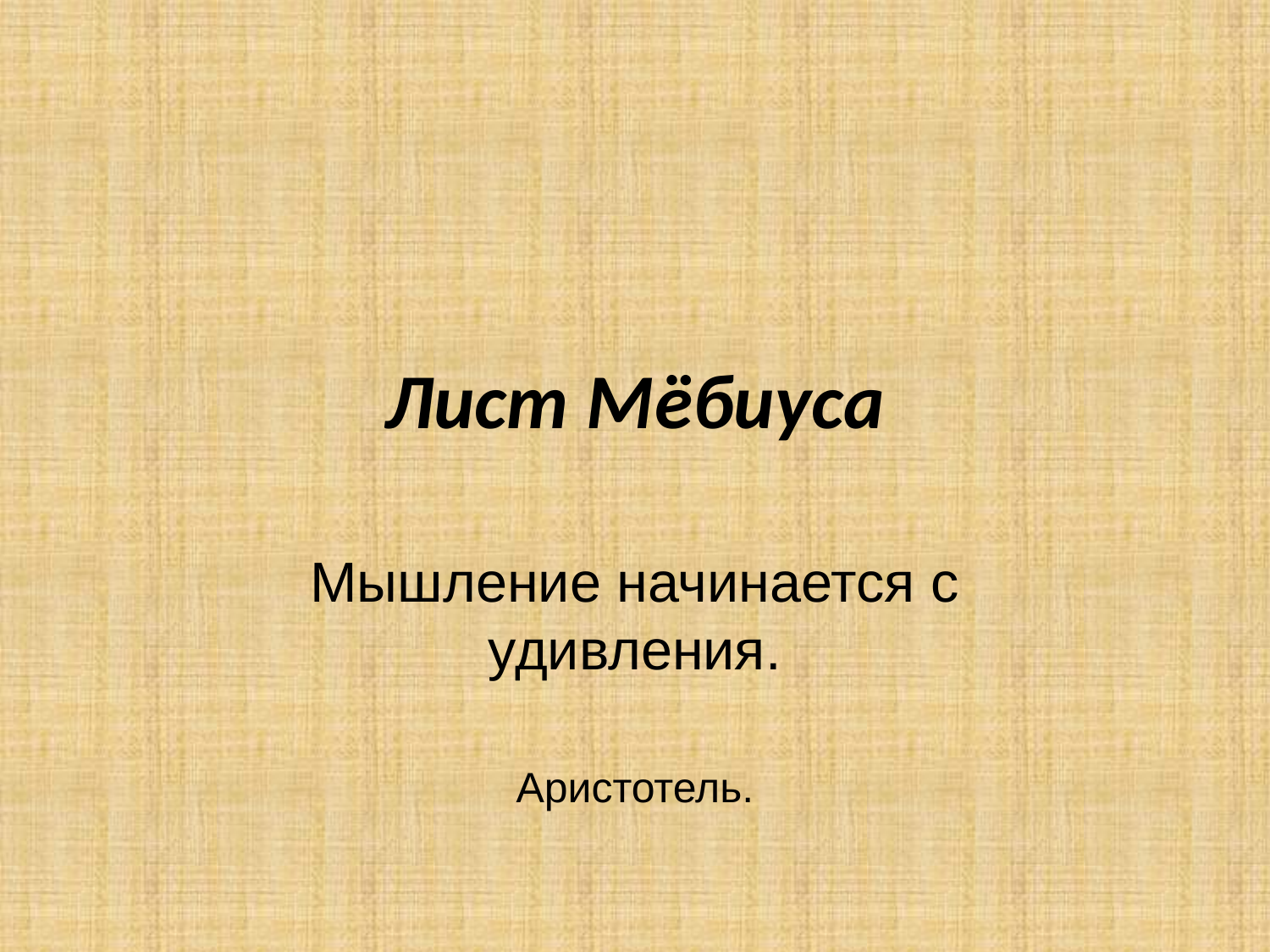

# Лист Мёбиуса
Мышление начинается с удивления.
                                        Аристотель.